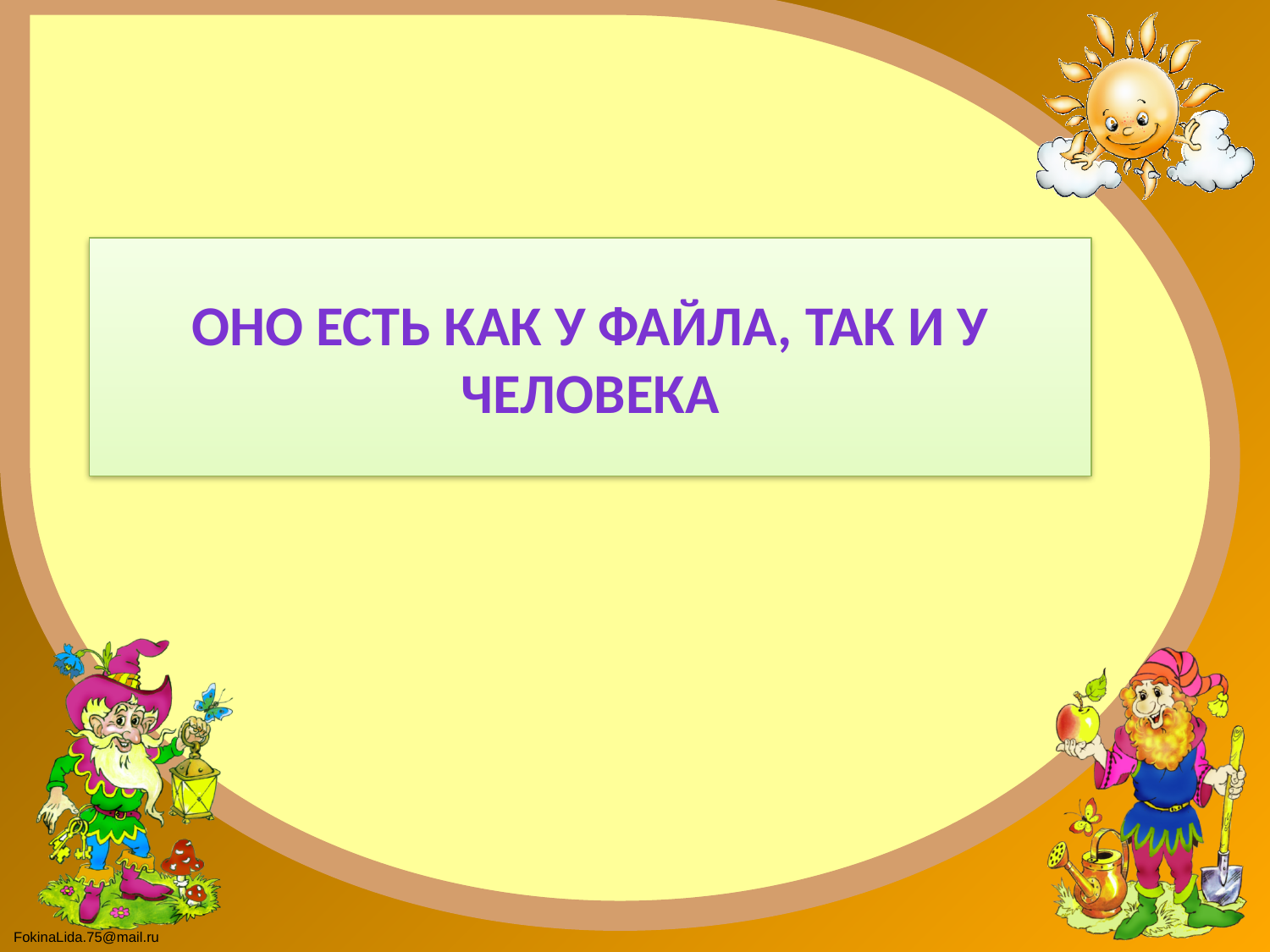

Оно есть как у файла, так и у человека